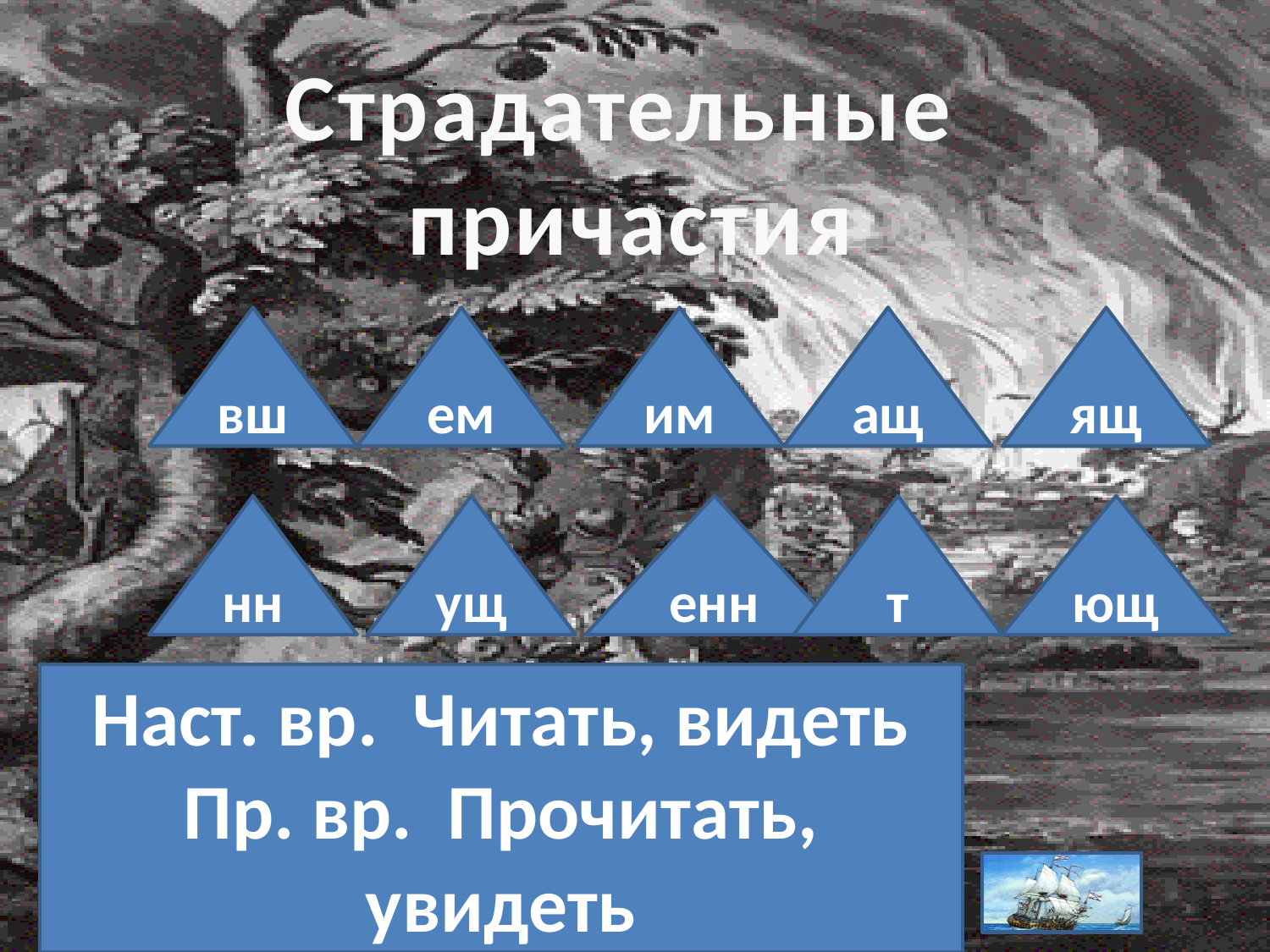

Страдательные
 причастия
вш
ем
им
ащ
ящ
нн
ущ
енн
т
ющ
Наст. вр.  Читать, видеть
Пр. вр.  Прочитать, увидеть